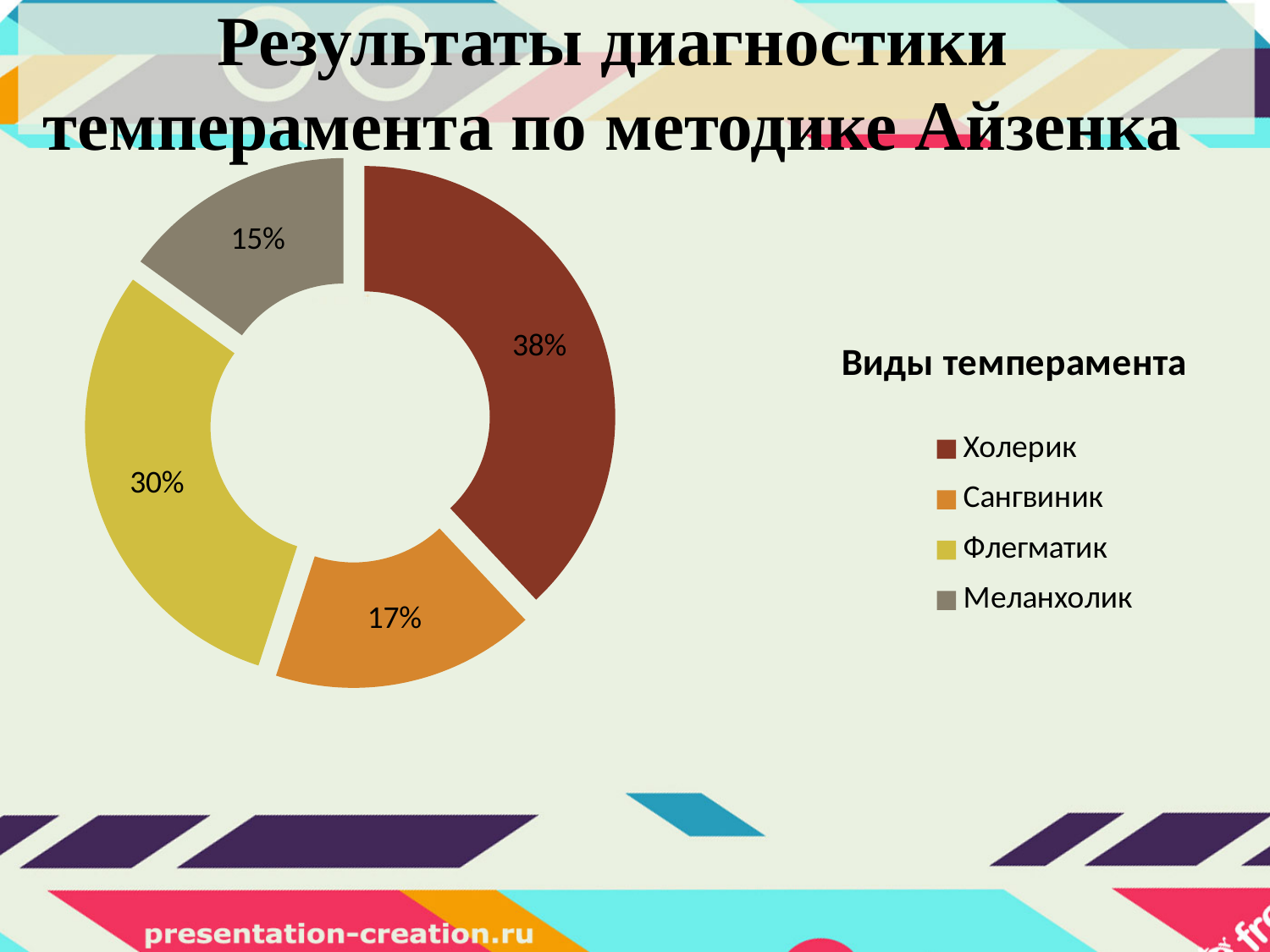

# Результаты диагностики темперамента по методике Айзенка

### Chart:

| Category | Виды темперамента |
|---|---|
| Холерик | 0.38 |
| Сангвиник | 0.17 |
| Флегматик | 0.3 |
| Меланхолик | 0.15 |